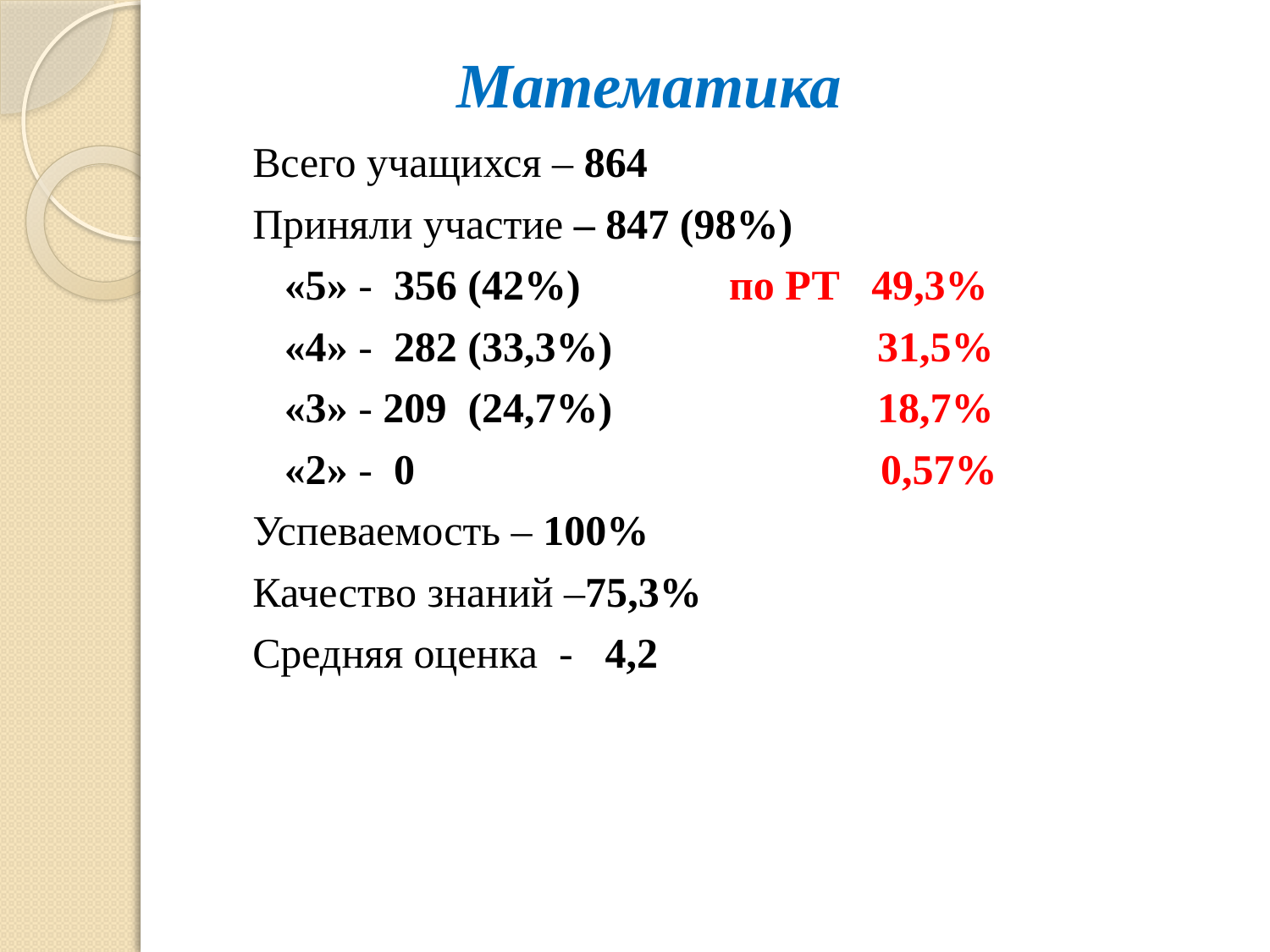

# Математика
Всего учащихся – 864
Приняли участие – 847 (98%)
   «5» -  356 (42%)              по РТ   49,3%
   «4» -  282 (33,3%)                         31,5%
   «3» - 209  (24,7%)                         18,7%
   «2» -  0                                            0,57%
Успеваемость – 100%
Качество знаний –75,3%
Средняя оценка  -   4,2